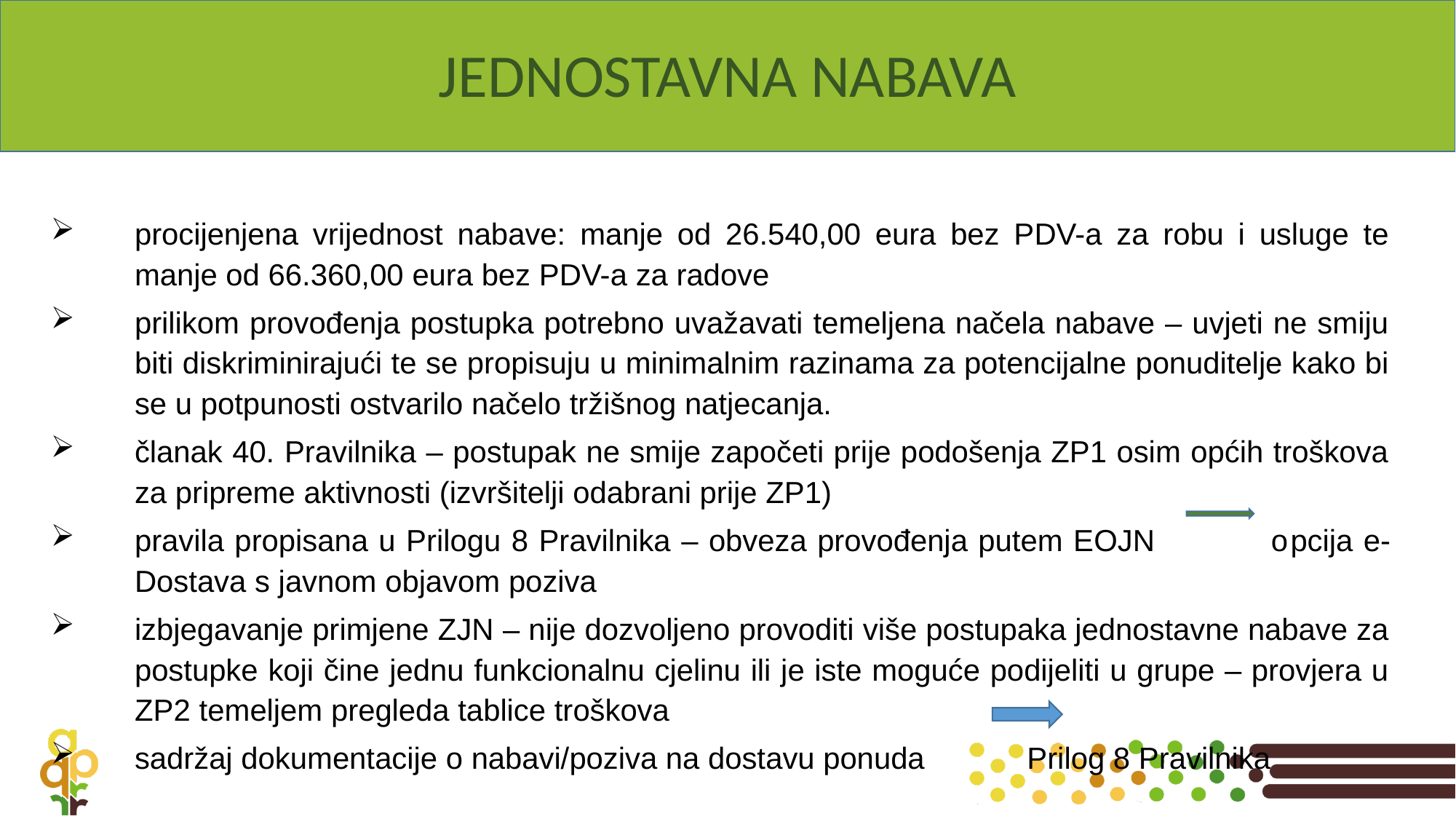

# JEDNOSTAVNA NABAVA

procijenjena vrijednost nabave: manje od 26.540,00 eura bez PDV-a za robu i usluge te manje od 66.360,00 eura bez PDV-a za radove
prilikom provođenja postupka potrebno uvažavati temeljena načela nabave – uvjeti ne smiju biti diskriminirajući te se propisuju u minimalnim razinama za potencijalne ponuditelje kako bi se u potpunosti ostvarilo načelo tržišnog natjecanja.
članak 40. Pravilnika – postupak ne smije započeti prije podošenja ZP1 osim općih troškova za pripreme aktivnosti (izvršitelji odabrani prije ZP1)
pravila propisana u Prilogu 8 Pravilnika – obveza provođenja putem EOJN           opcija e-Dostava s javnom objavom poziva
izbjegavanje primjene ZJN – nije dozvoljeno provoditi više postupaka jednostavne nabave za postupke koji čine jednu funkcionalnu cjelinu ili je iste moguće podijeliti u grupe – provjera u ZP2 temeljem pregleda tablice troškova
sadržaj dokumentacije o nabavi/poziva na dostavu ponuda            Prilog 8 Pravilnika